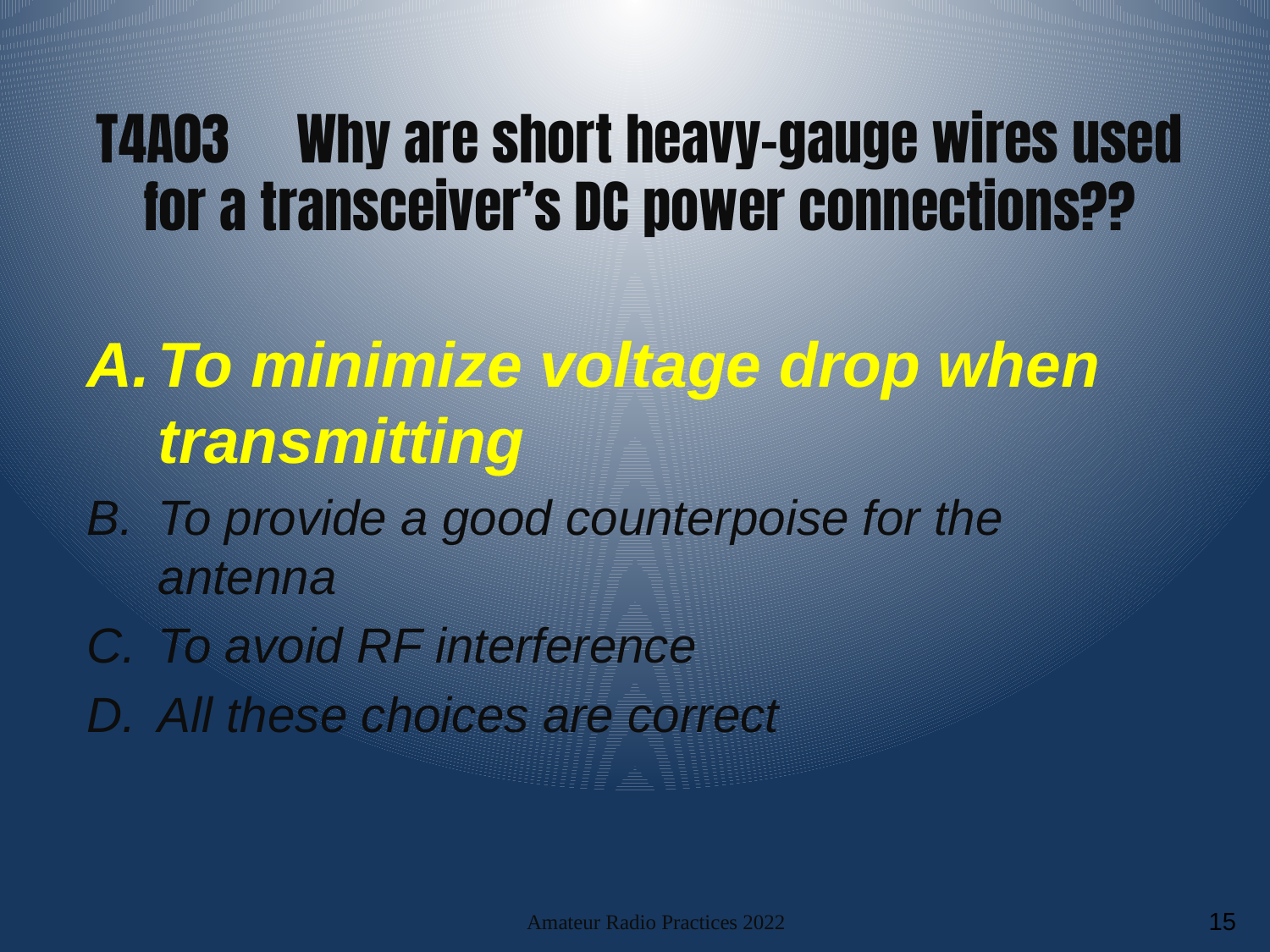

# T4A03     Why are short heavy-gauge wires used for a transceiver’s DC power connections??
To minimize voltage drop when transmitting
To provide a good counterpoise for the antenna
To avoid RF interference
All these choices are correct
Amateur Radio Practices 2022
15